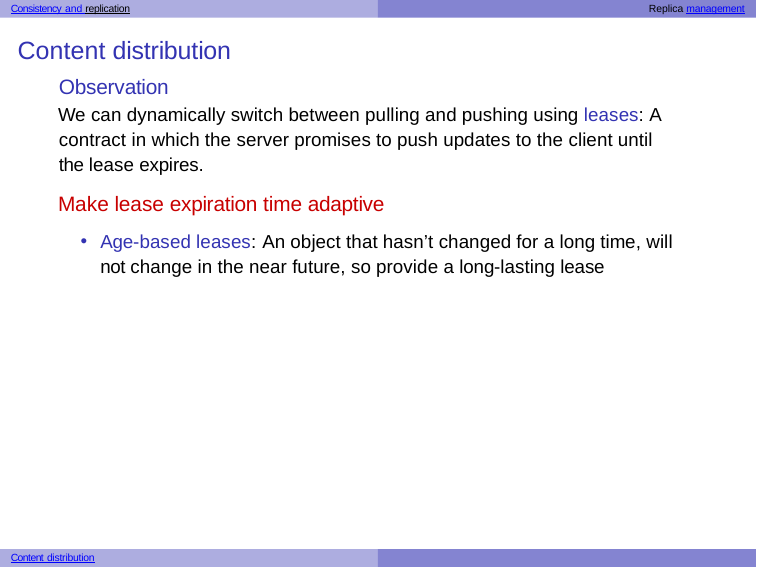

Consistency and replication	Replica management
# Content distribution
Observation
We can dynamically switch between pulling and pushing using leases: A contract in which the server promises to push updates to the client until the lease expires.
Make lease expiration time adaptive
Age-based leases: An object that hasn’t changed for a long time, will not change in the near future, so provide a long-lasting lease

Content distribution